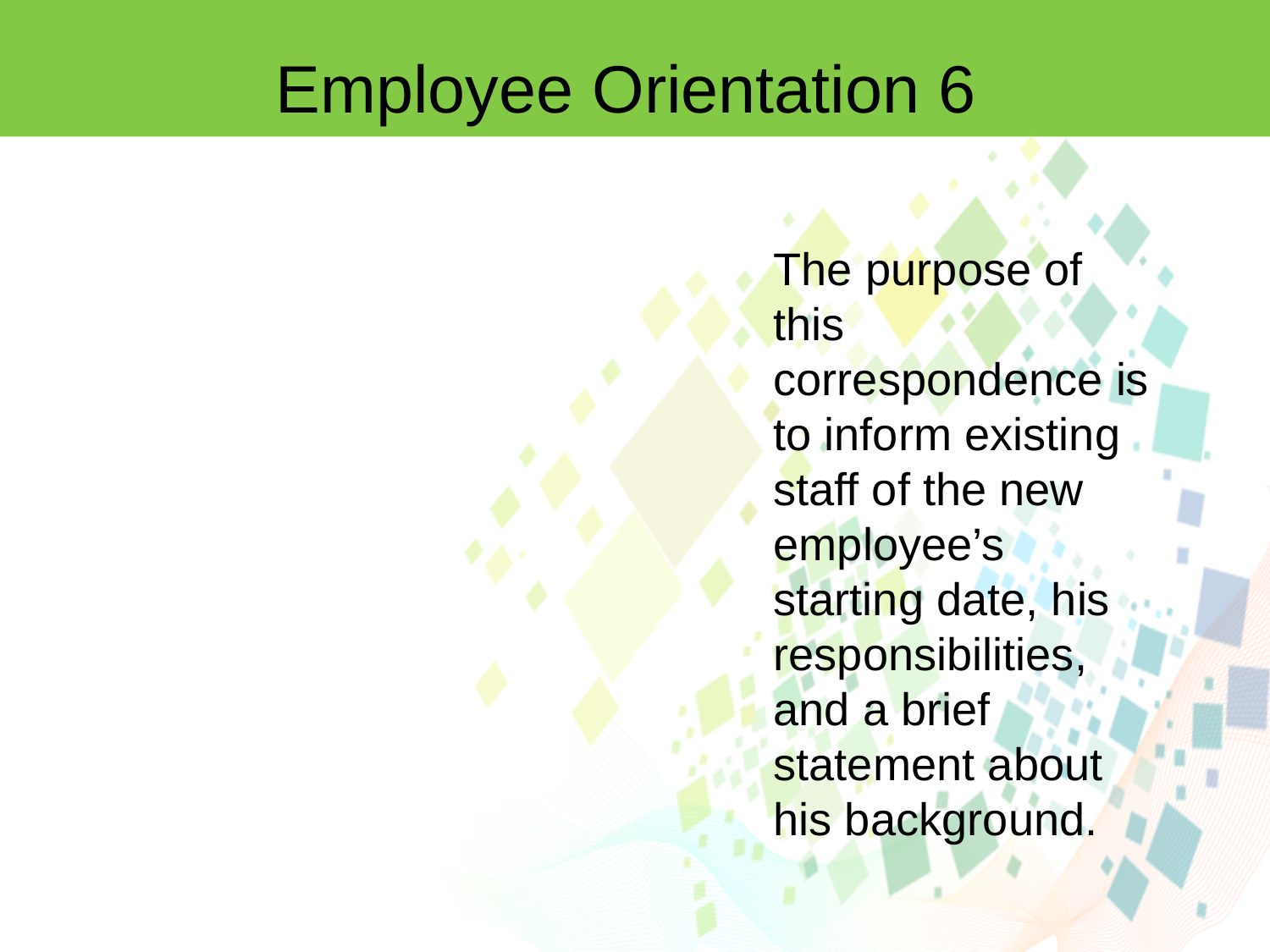

Employee Orientation 6
The purpose of this correspondence is to inform existing staff of the new employee’s
starting date, his responsibilities, and a brief statement about his background.